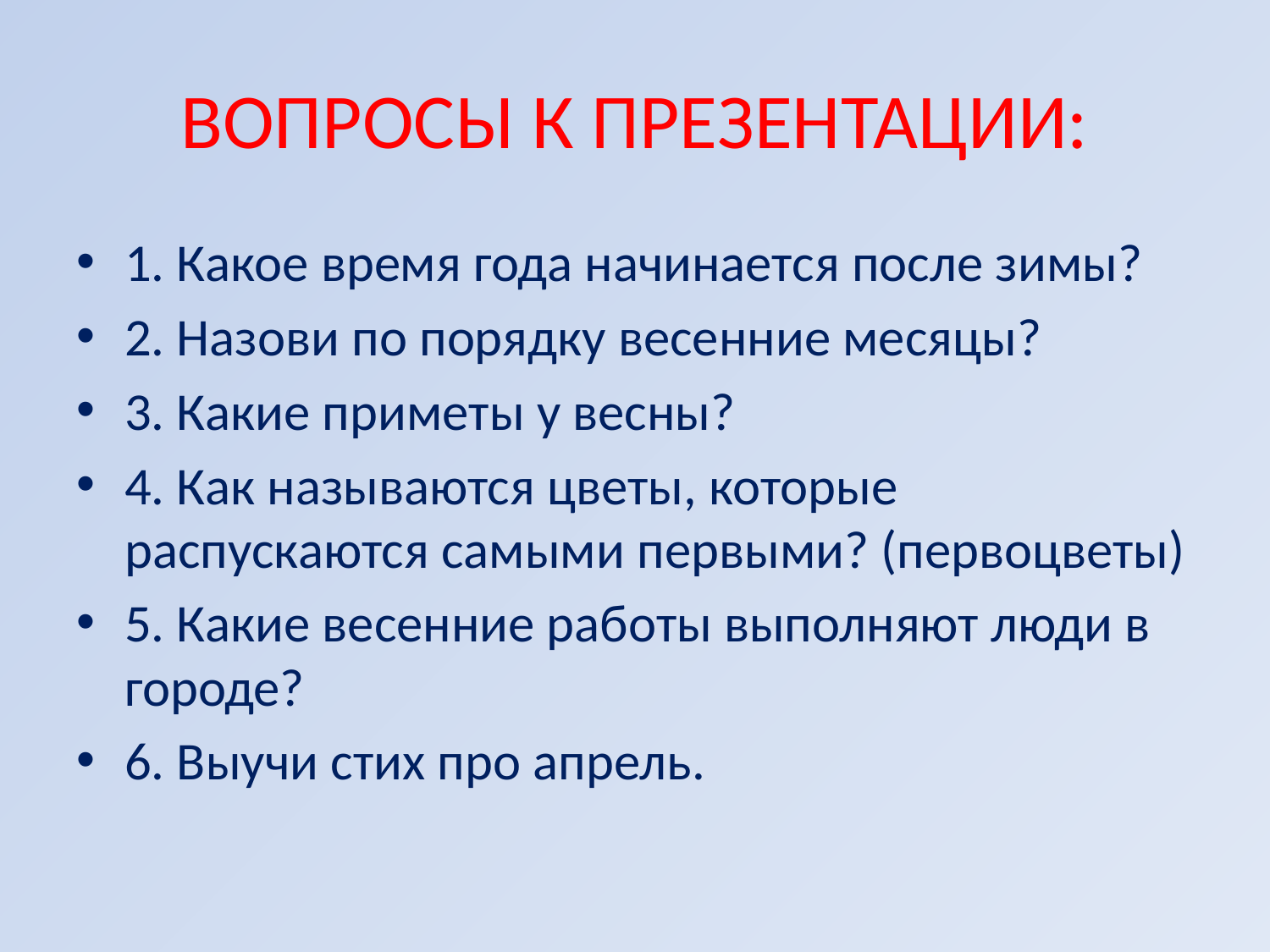

# ВОПРОСЫ К ПРЕЗЕНТАЦИИ:
1. Какое время года начинается после зимы?
2. Назови по порядку весенние месяцы?
3. Какие приметы у весны?
4. Как называются цветы, которые распускаются самыми первыми? (первоцветы)
5. Какие весенние работы выполняют люди в городе?
6. Выучи стих про апрель.